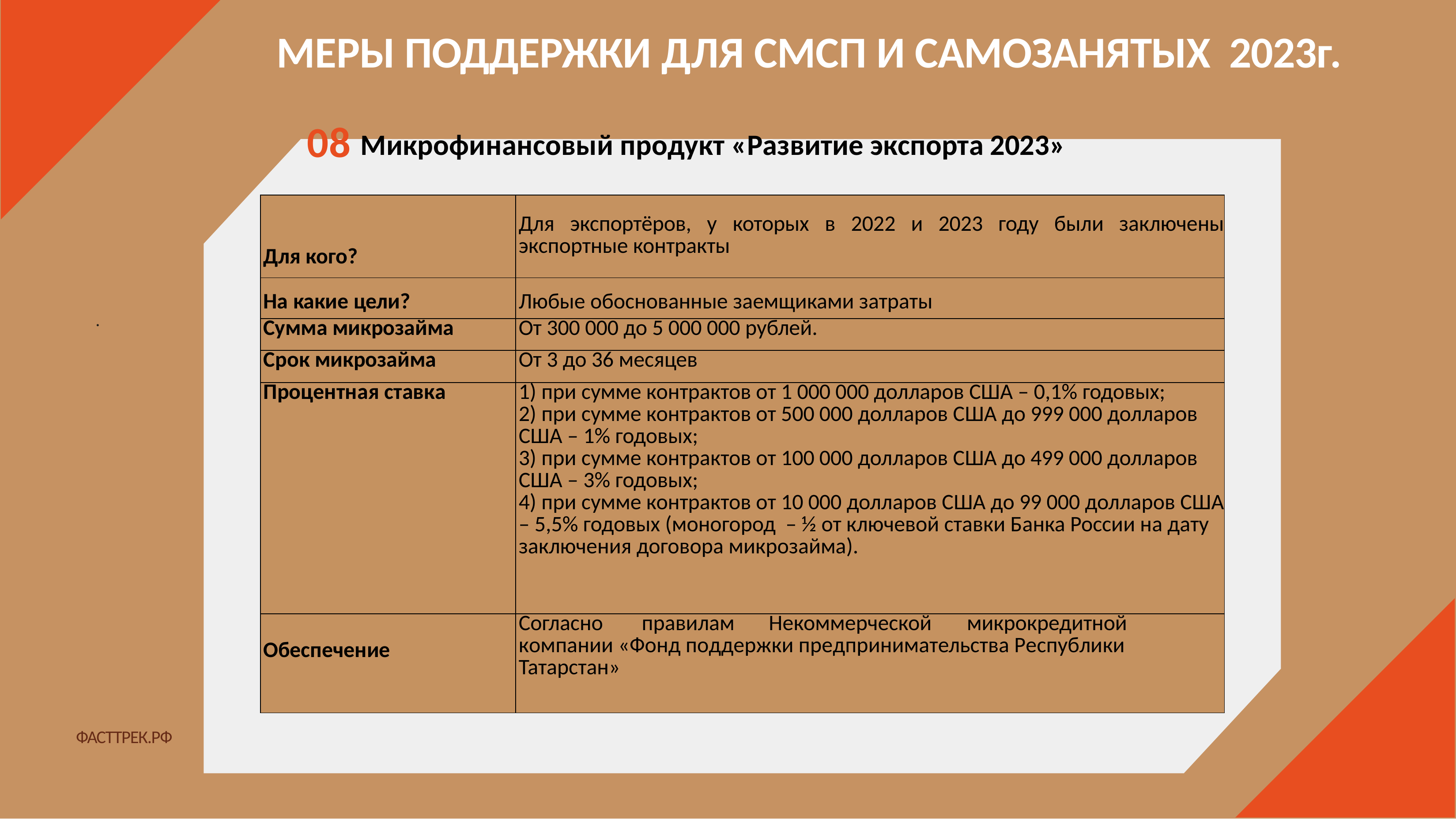

МЕРЫ ПОДДЕРЖКИ ДЛЯ СМСП И САМОЗАНЯТЫХ  2023г.
# 08 Микрофинансовый продукт «Развитие экспорта 2023»

| Для кого? | Для экспортёров, у которых в 2022 и 2023 году были заключены экспортные контракты |
| --- | --- |
| На какие цели? | Любые обоснованные заемщиками затраты |
| Сумма микрозайма | От 300 000 до 5 000 000 рублей. |
| Срок микрозайма | От 3 до 36 месяцев |
| Процентная ставка | 1) при сумме контрактов от 1 000 000 долларов США – 0,1% годовых; 2) при сумме контрактов от 500 000 долларов США до 999 000 долларов США – 1% годовых; 3) при сумме контрактов от 100 000 долларов США до 499 000 долларов США – 3% годовых; 4) при сумме контрактов от 10 000 долларов США до 99 000 долларов США – 5,5% годовых (моногород – ½ от ключевой ставки Банка России на дату заключения договора микрозайма). |
| Обеспечение | Согласно правилам Некоммерческой микрокредитной компании «Фонд поддержки предпринимательства Республики Татарстан» |
.

ФАСТТРЕК.РФ